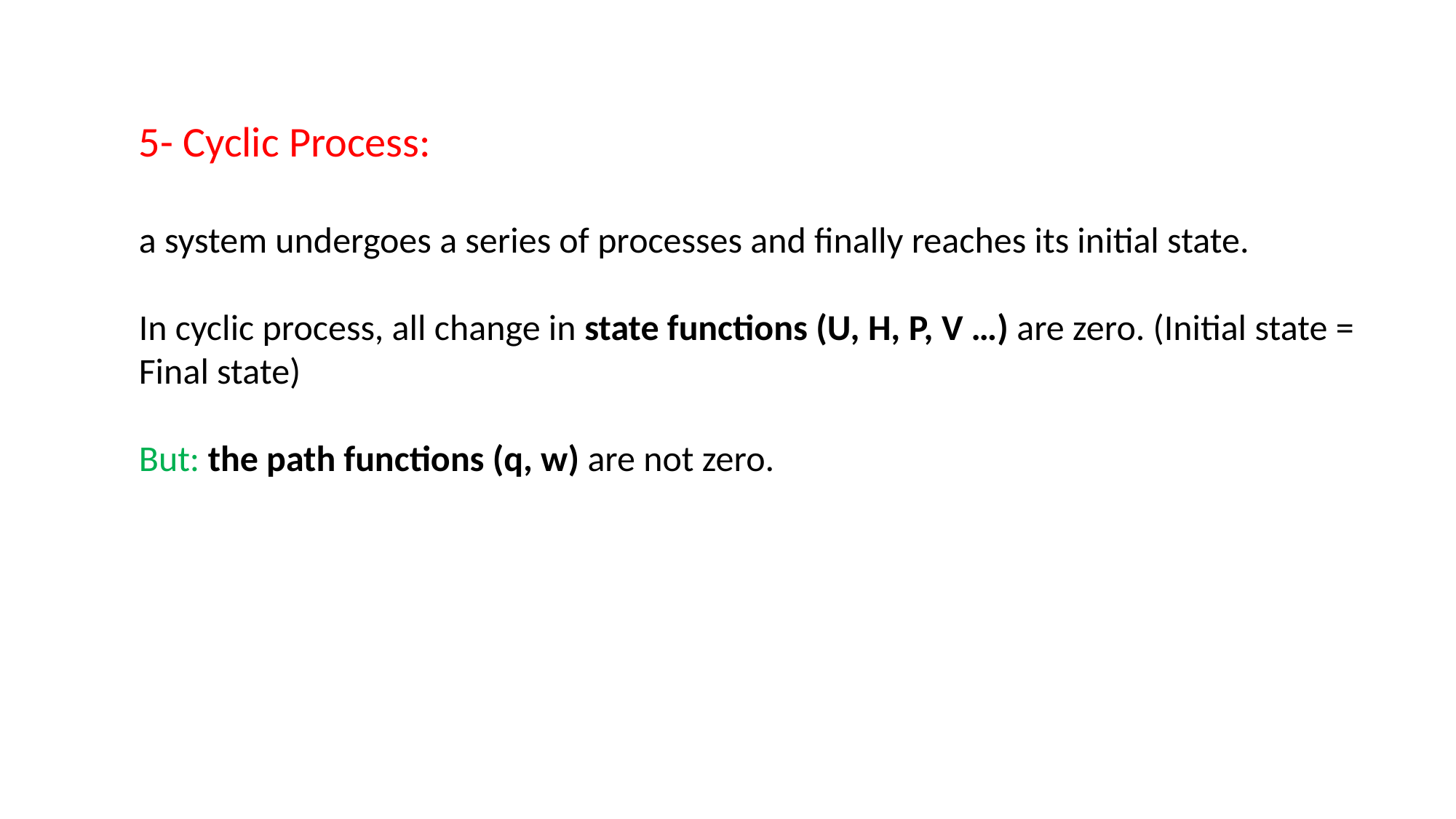

5- Cyclic Process:

a system undergoes a series of processes and finally reaches its initial state.

In cyclic process, all change in state functions (U, H, P, V …) are zero. (Initial state = Final state)

But: the path functions (q, w) are not zero.